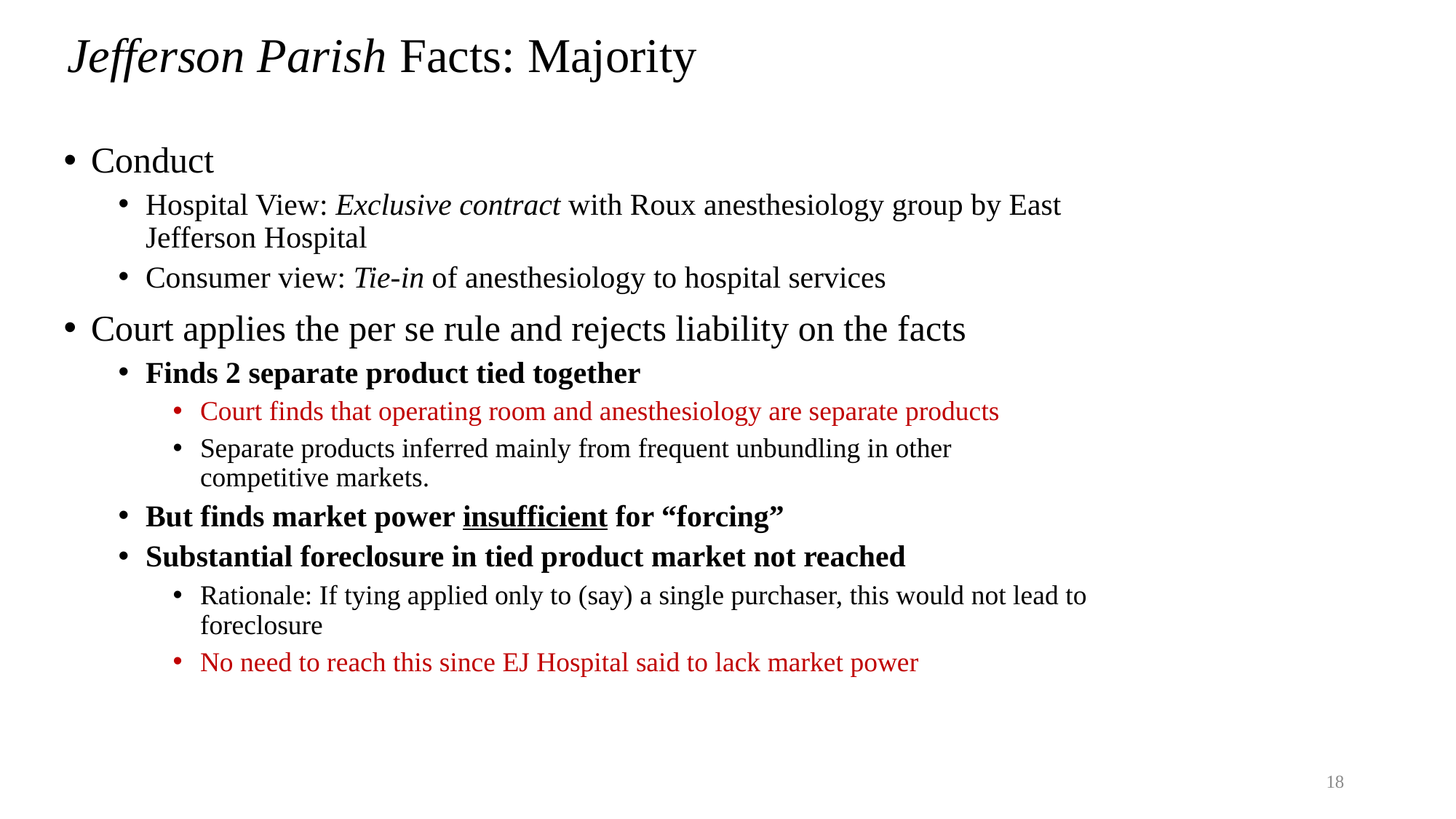

# Jefferson Parish Facts: Majority
Conduct
Hospital View: Exclusive contract with Roux anesthesiology group by East Jefferson Hospital
Consumer view: Tie-in of anesthesiology to hospital services
Court applies the per se rule and rejects liability on the facts
Finds 2 separate product tied together
Court finds that operating room and anesthesiology are separate products
Separate products inferred mainly from frequent unbundling in other competitive markets.
But finds market power insufficient for “forcing”
Substantial foreclosure in tied product market not reached
Rationale: If tying applied only to (say) a single purchaser, this would not lead to foreclosure
No need to reach this since EJ Hospital said to lack market power

18